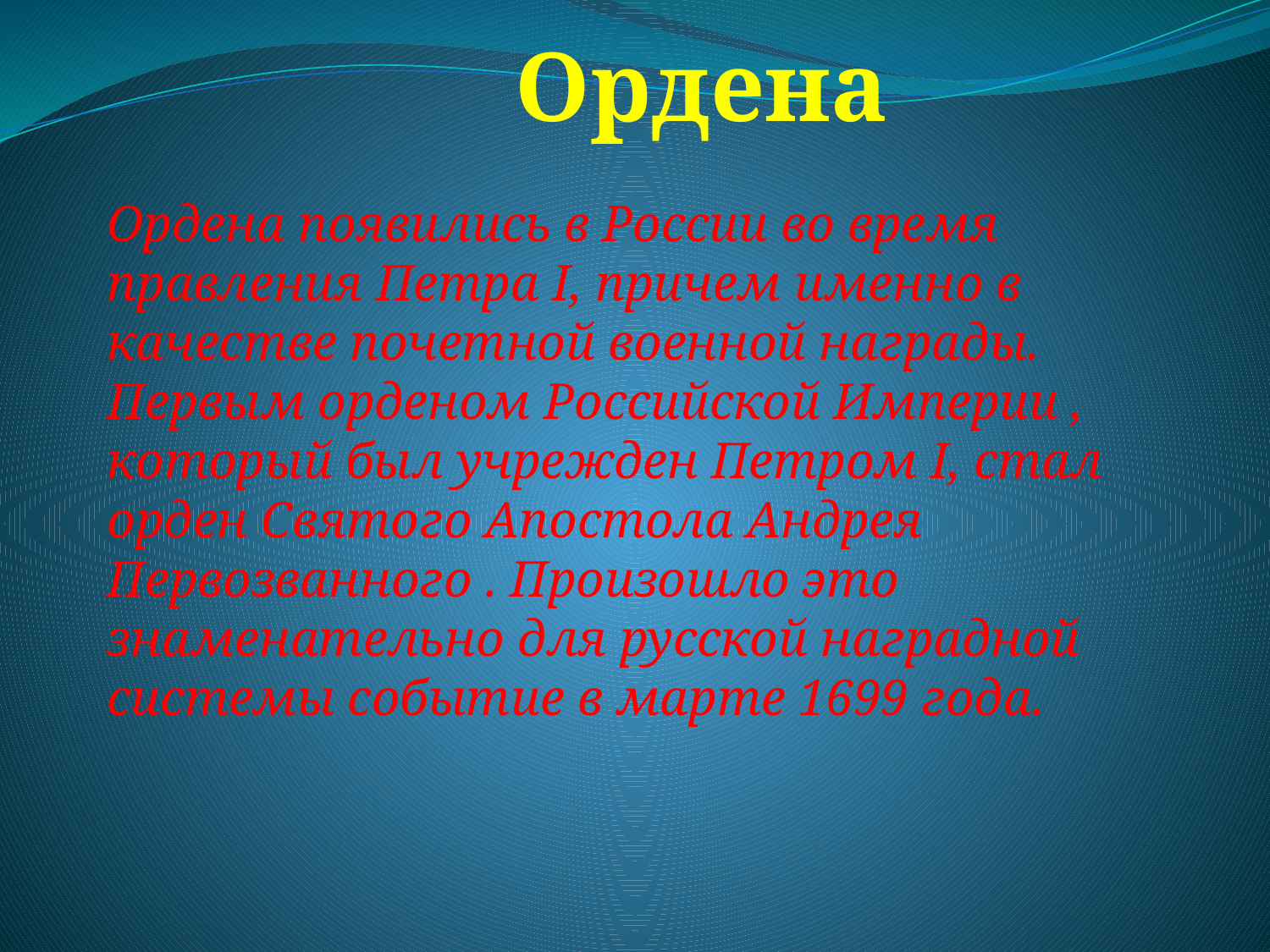

Ордена
Ордена появились в России во время правления Петра I, причем именно в качестве почетной военной награды.  Первым орденом Российской Империи , который был учрежден Петром I, стал орден Святого Апостола Андрея Первозванного . Произошло это знаменательно для русской наградной системы событие в марте 1699 года.